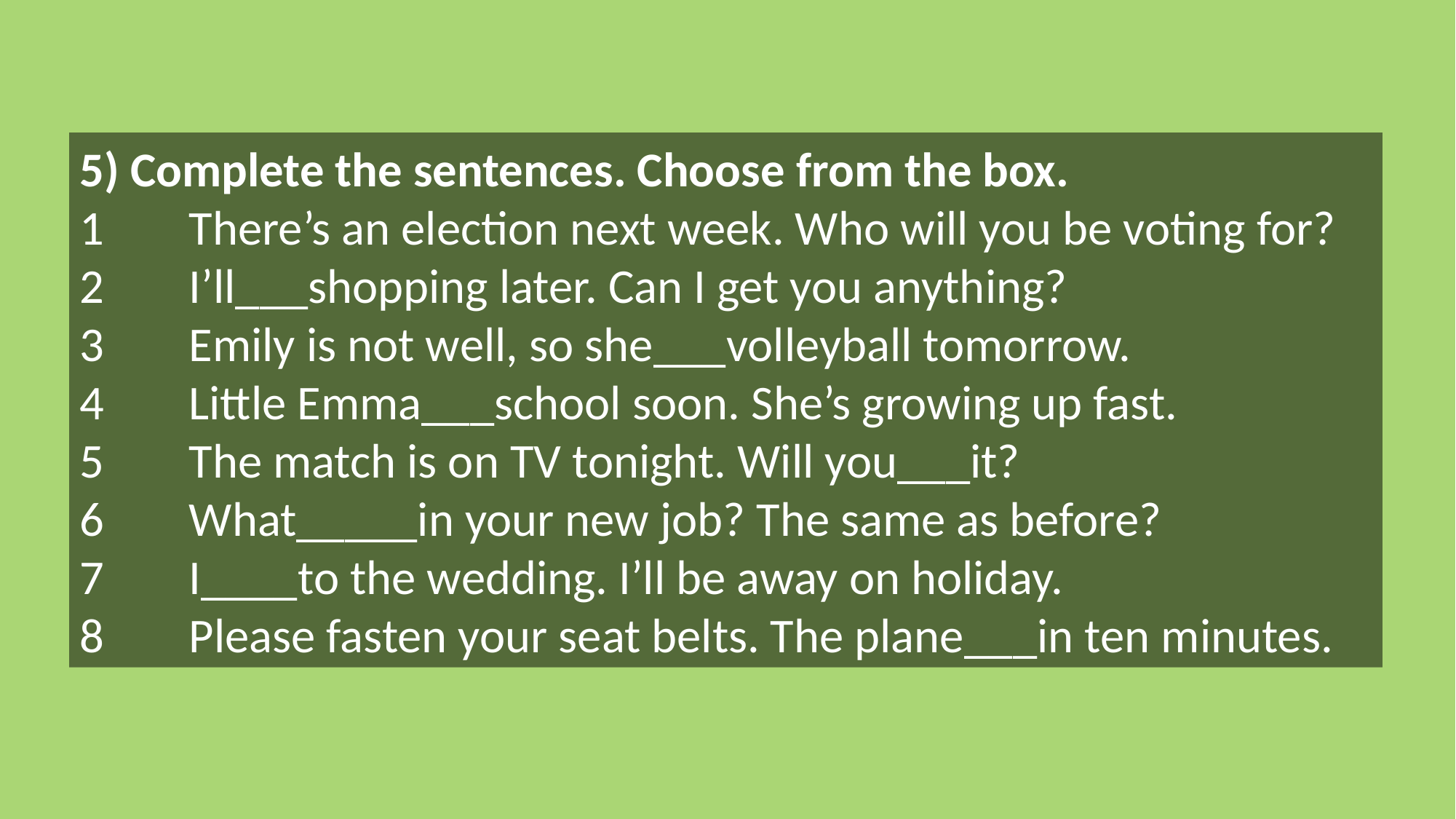

5) Complete the sentences. Choose from the box.
1	There’s an election next week. Who will you be voting for?
2	I’ll___shopping later. Can I get you anything?
3	Emily is not well, so she___volleyball tomorrow.
4	Little Emma___school soon. She’s growing up fast.
5	The match is on TV tonight. Will you___it?
6	What_____in your new job? The same as before?
7	I____to the wedding. I’ll be away on holiday.
8	Please fasten your seat belts. The plane___in ten minutes.